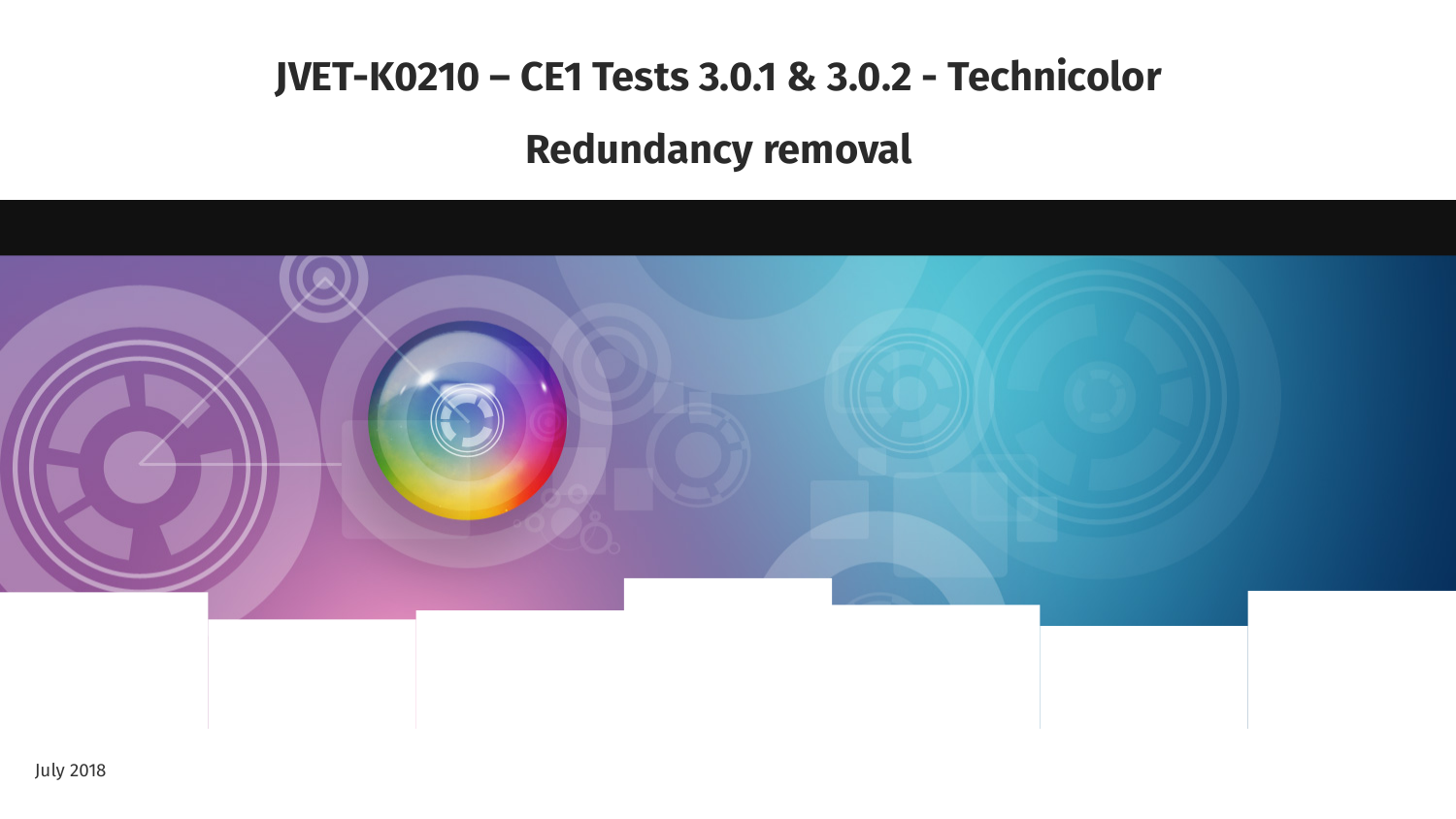

# JVET-K0210 – CE1 Tests 3.0.1 & 3.0.2 - Technicolor Redundancy removal
July 2018